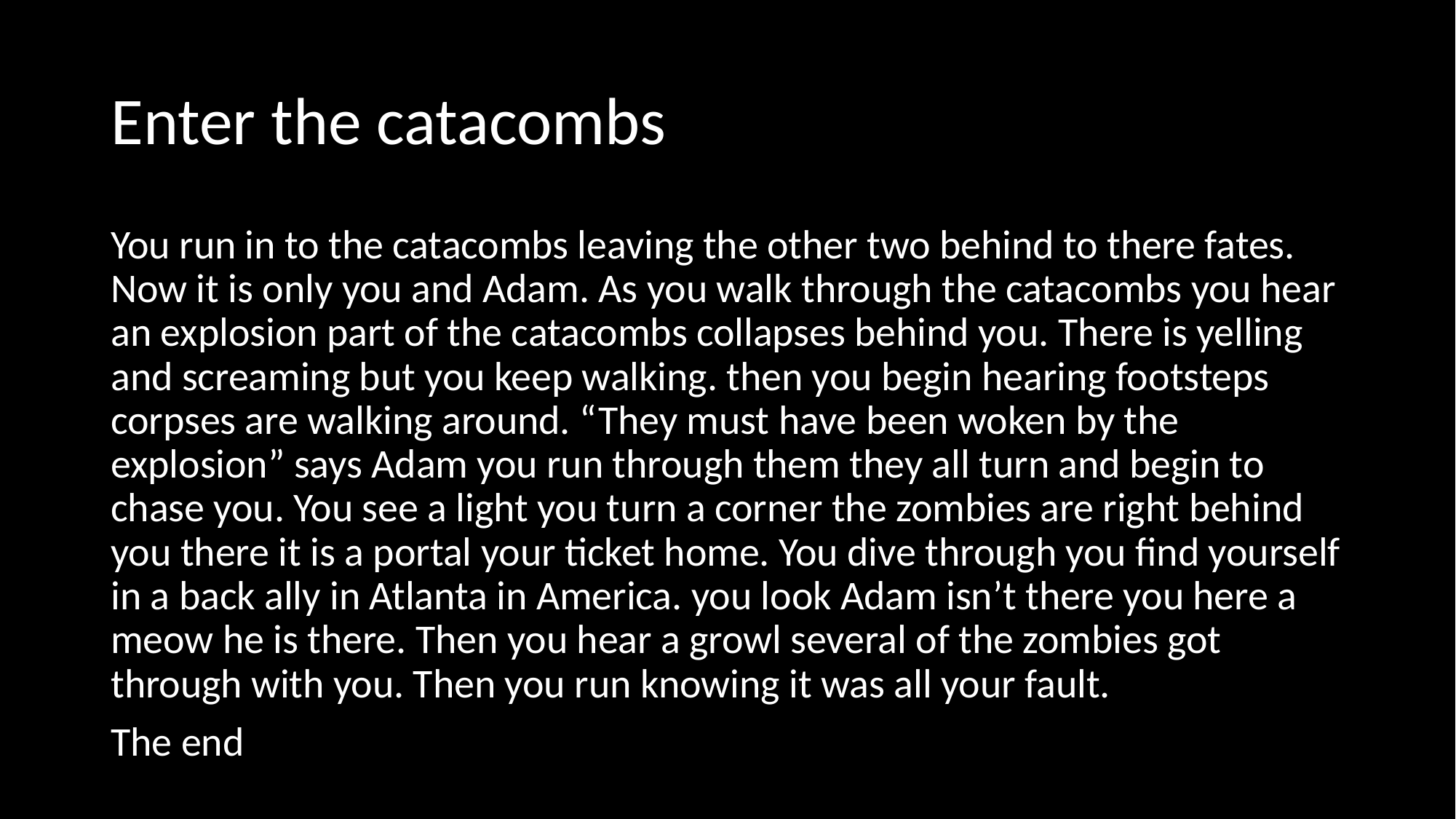

# Enter the catacombs
You run in to the catacombs leaving the other two behind to there fates. Now it is only you and Adam. As you walk through the catacombs you hear an explosion part of the catacombs collapses behind you. There is yelling and screaming but you keep walking. then you begin hearing footsteps corpses are walking around. “They must have been woken by the explosion” says Adam you run through them they all turn and begin to chase you. You see a light you turn a corner the zombies are right behind you there it is a portal your ticket home. You dive through you find yourself in a back ally in Atlanta in America. you look Adam isn’t there you here a meow he is there. Then you hear a growl several of the zombies got through with you. Then you run knowing it was all your fault.
The end